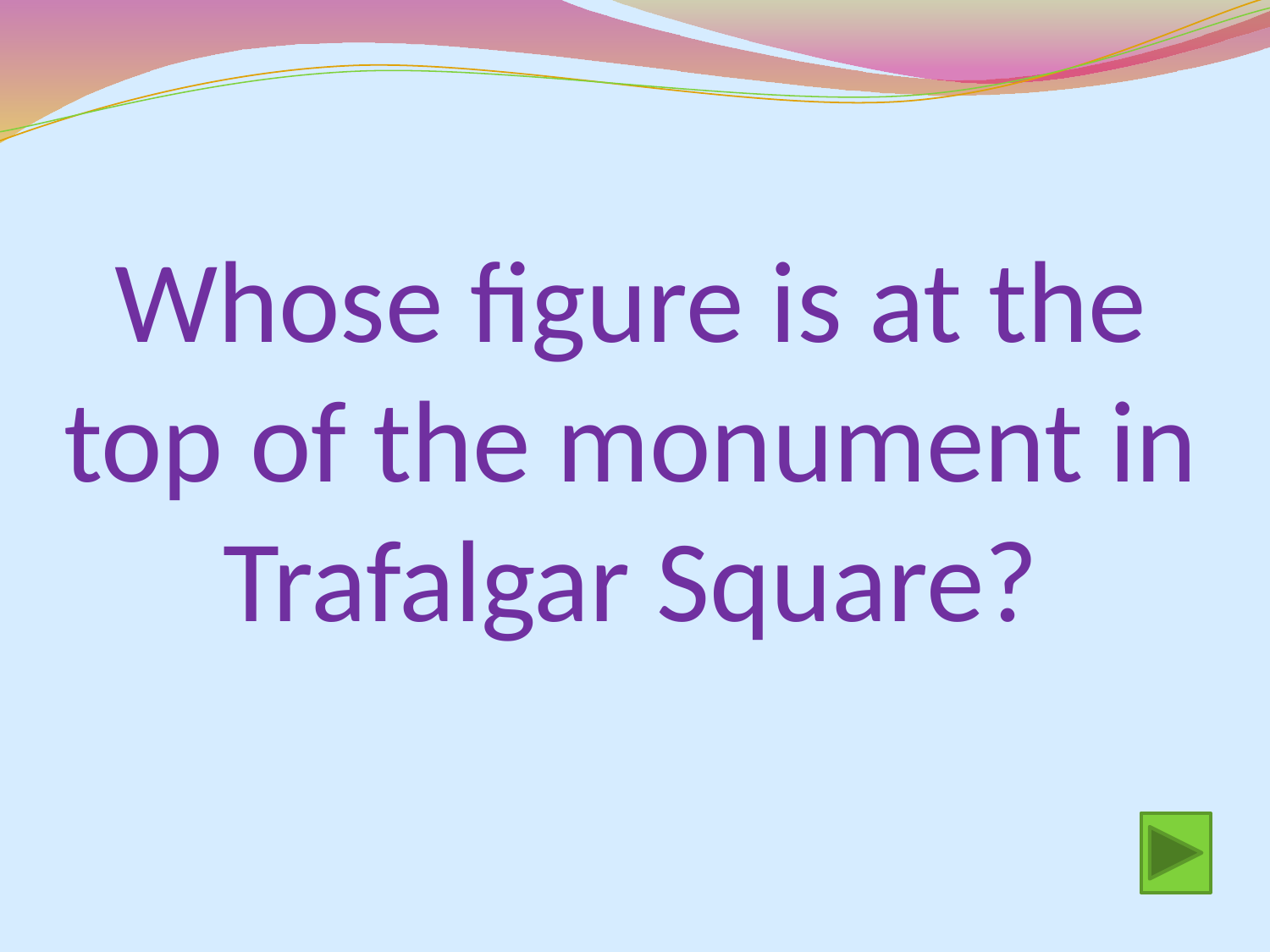

# Whose figure is at the top of the monument in Trafalgar Square?